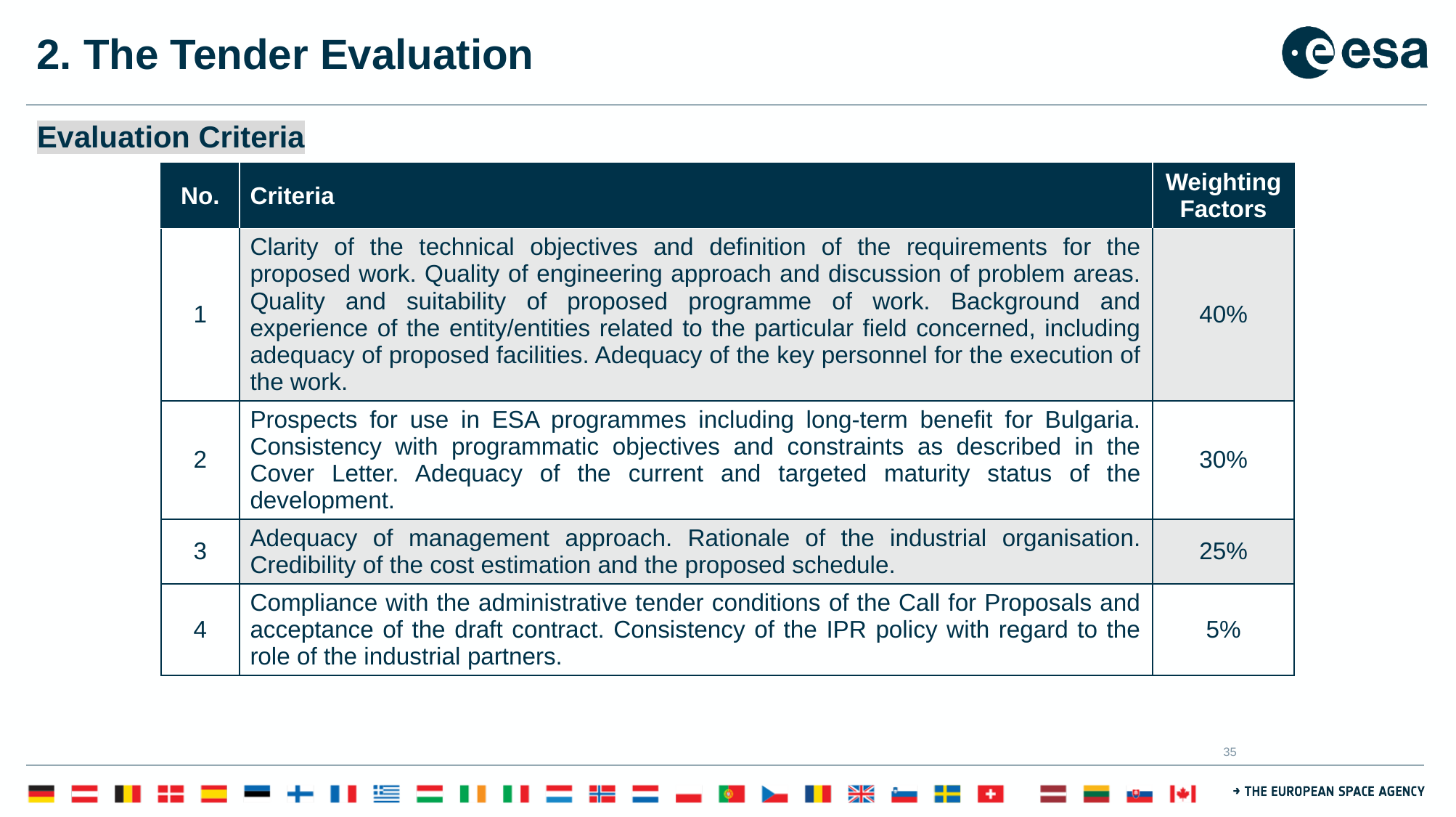

# 2. The Tender Evaluation
Evaluation Criteria
| No. | Criteria | Weighting Factors |
| --- | --- | --- |
| 1 | Clarity of the technical objectives and definition of the requirements for the proposed work. Quality of engineering approach and discussion of problem areas. Quality and suitability of proposed programme of work. Background and experience of the entity/entities related to the particular field concerned, including adequacy of proposed facilities. Adequacy of the key personnel for the execution of the work. | 40% |
| 2 | Prospects for use in ESA programmes including long-term benefit for Bulgaria. Consistency with programmatic objectives and constraints as described in the Cover Letter. Adequacy of the current and targeted maturity status of the development. | 30% |
| 3 | Adequacy of management approach. Rationale of the industrial organisation. Credibility of the cost estimation and the proposed schedule. | 25% |
| 4 | Compliance with the administrative tender conditions of the Call for Proposals and acceptance of the draft contract. Consistency of the IPR policy with regard to the role of the industrial partners. | 5% |